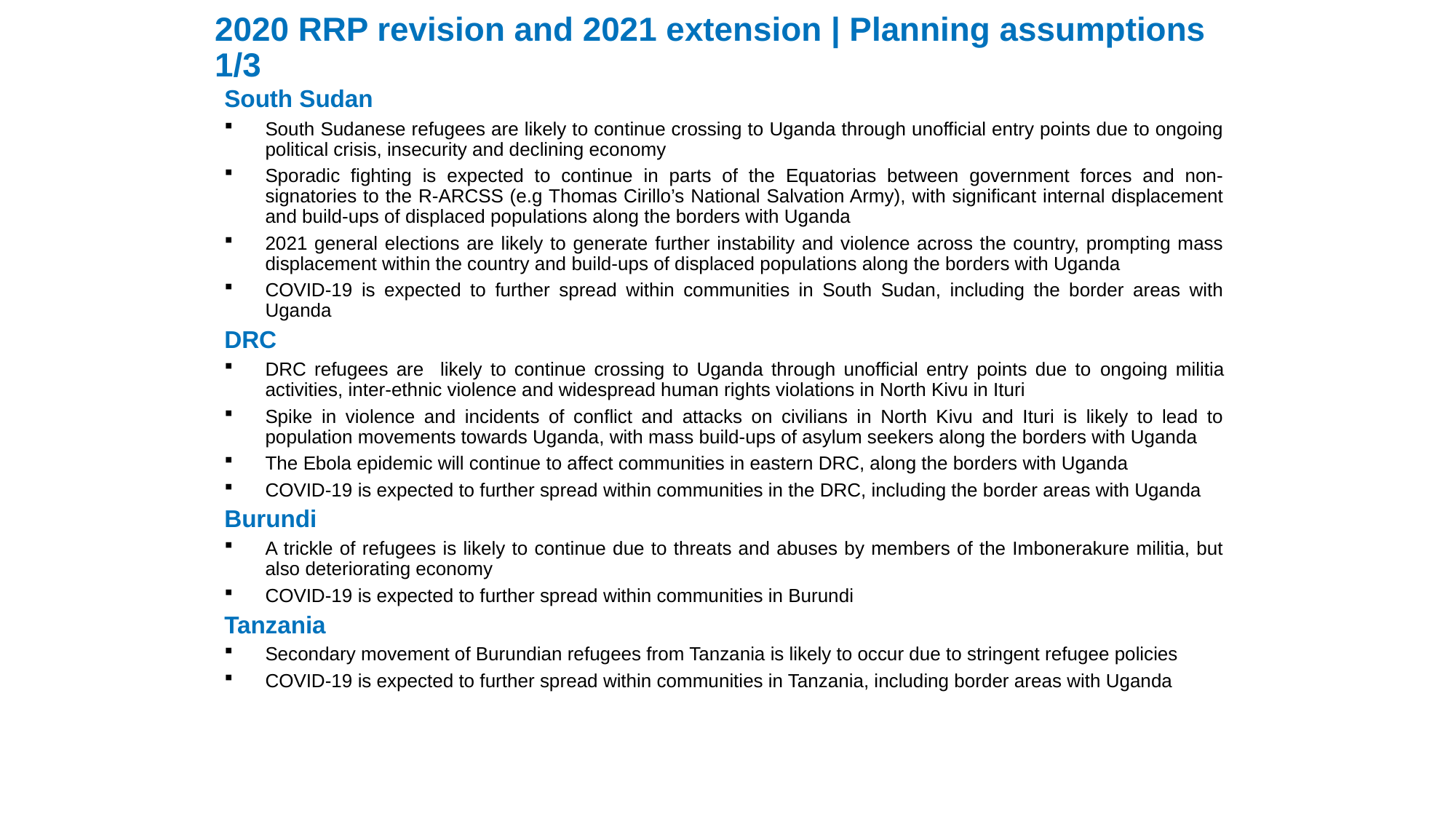

# 2020 RRP revision and 2021 extension | Planning assumptions 1/3
South Sudan
South Sudanese refugees are likely to continue crossing to Uganda through unofficial entry points due to ongoing political crisis, insecurity and declining economy
Sporadic fighting is expected to continue in parts of the Equatorias between government forces and non-signatories to the R-ARCSS (e.g Thomas Cirillo’s National Salvation Army), with significant internal displacement and build-ups of displaced populations along the borders with Uganda
2021 general elections are likely to generate further instability and violence across the country, prompting mass displacement within the country and build-ups of displaced populations along the borders with Uganda
COVID-19 is expected to further spread within communities in South Sudan, including the border areas with Uganda
DRC
DRC refugees are  likely to continue crossing to Uganda through unofficial entry points due to ongoing militia activities, inter-ethnic violence and widespread human rights violations in North Kivu in Ituri
Spike in violence and incidents of conflict and attacks on civilians in North Kivu and Ituri is likely to lead to population movements towards Uganda, with mass build-ups of asylum seekers along the borders with Uganda
The Ebola epidemic will continue to affect communities in eastern DRC, along the borders with Uganda
COVID-19 is expected to further spread within communities in the DRC, including the border areas with Uganda
Burundi
A trickle of refugees is likely to continue due to threats and abuses by members of the Imbonerakure militia, but also deteriorating economy
COVID-19 is expected to further spread within communities in Burundi
Tanzania
Secondary movement of Burundian refugees from Tanzania is likely to occur due to stringent refugee policies
COVID-19 is expected to further spread within communities in Tanzania, including border areas with Uganda